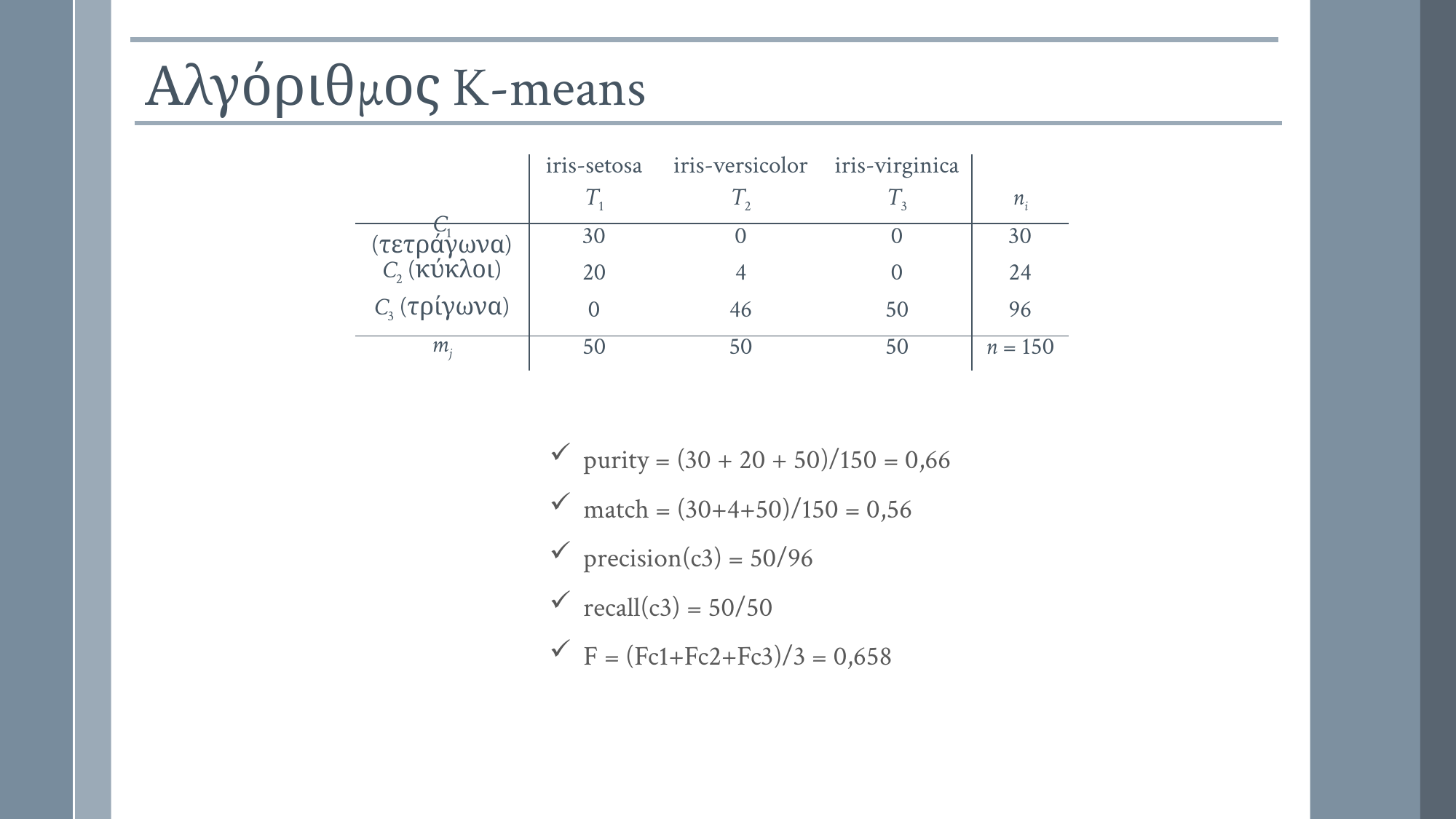

Αλγόριθμος K-means

|  | iris-setosa | iris-versicolor | iris-virginica |  |
| --- | --- | --- | --- | --- |
|  | T1 | T2 | T3 | ni |
| C1 (τετράγωνα) | 30 | 0 | 0 | 30 |
| C2 (κύκλοι) | 20 | 4 | 0 | 24 |
| C3 (τρίγωνα) | 0 | 46 | 50 | 96 |
| mj | 50 | 50 | 50 | n = 150 |
purity = (30 + 20 + 50)/150 = 0,66
match = (30+4+50)/150 = 0,56
precision(c3) = 50/96
recall(c3) = 50/50
F = (Fc1+Fc2+Fc3)/3 = 0,658